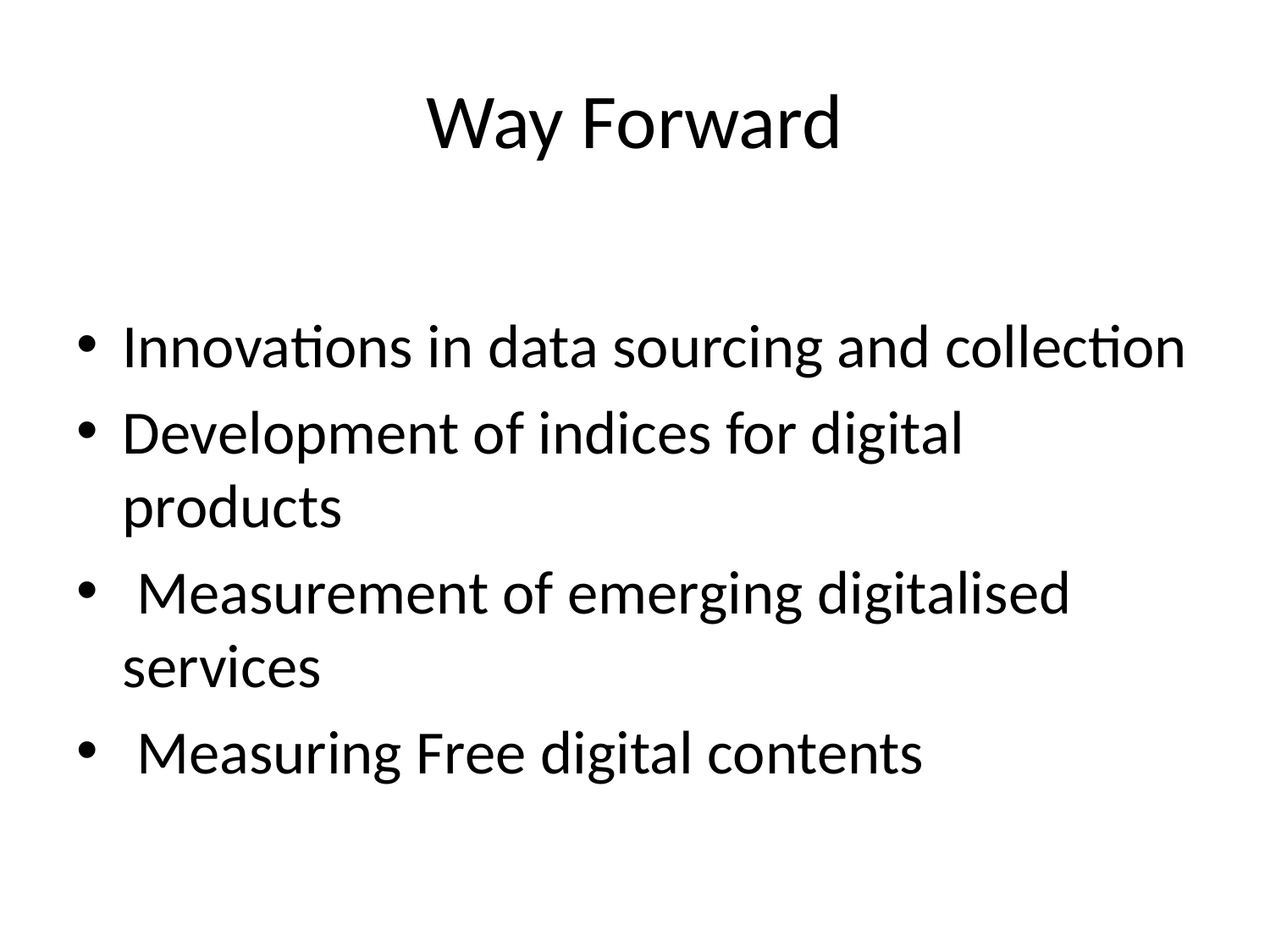

# Way Forward

Innovations in data sourcing and collection
Development of indices for digital products
 Measurement of emerging digitalised services
 Measuring Free digital contents